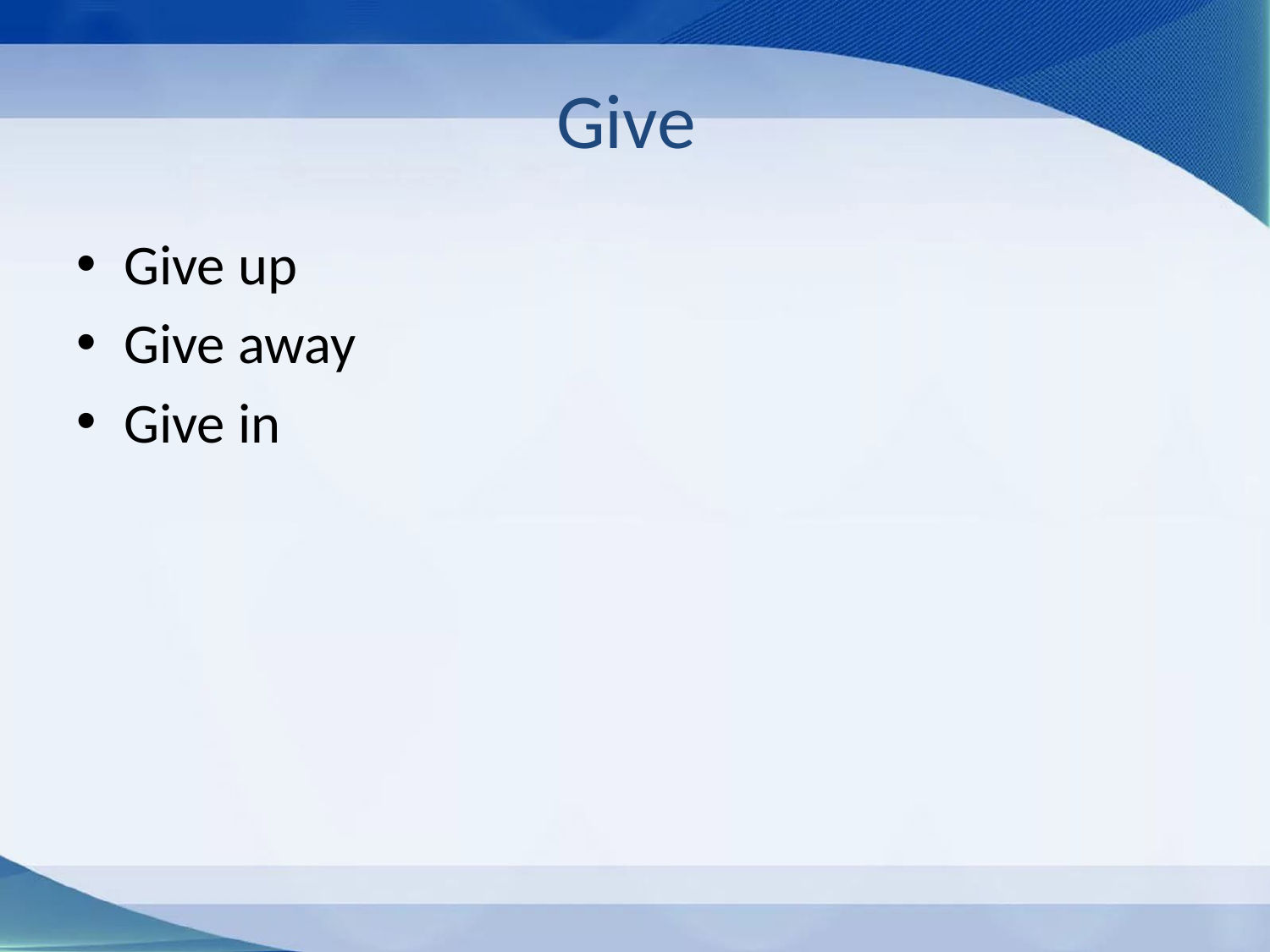

# Give
Give up
Give away
Give in